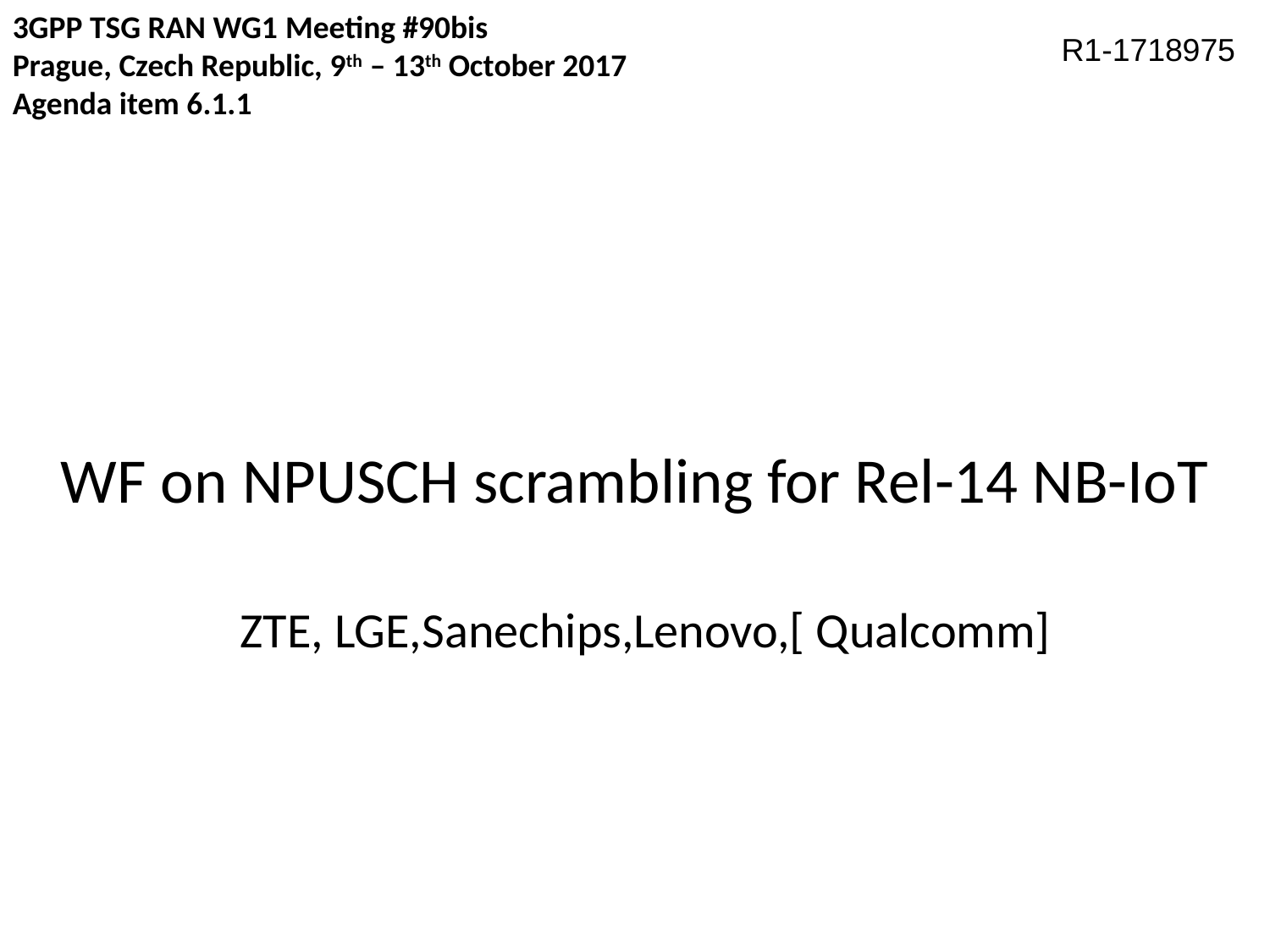

3GPP TSG RAN WG1 Meeting #90bis
Prague, Czech Republic, 9th – 13th October 2017 Agenda item 6.1.1
R1-1718975
# WF on NPUSCH scrambling for Rel-14 NB-IoT
ZTE, LGE,Sanechips,Lenovo,[ Qualcomm]